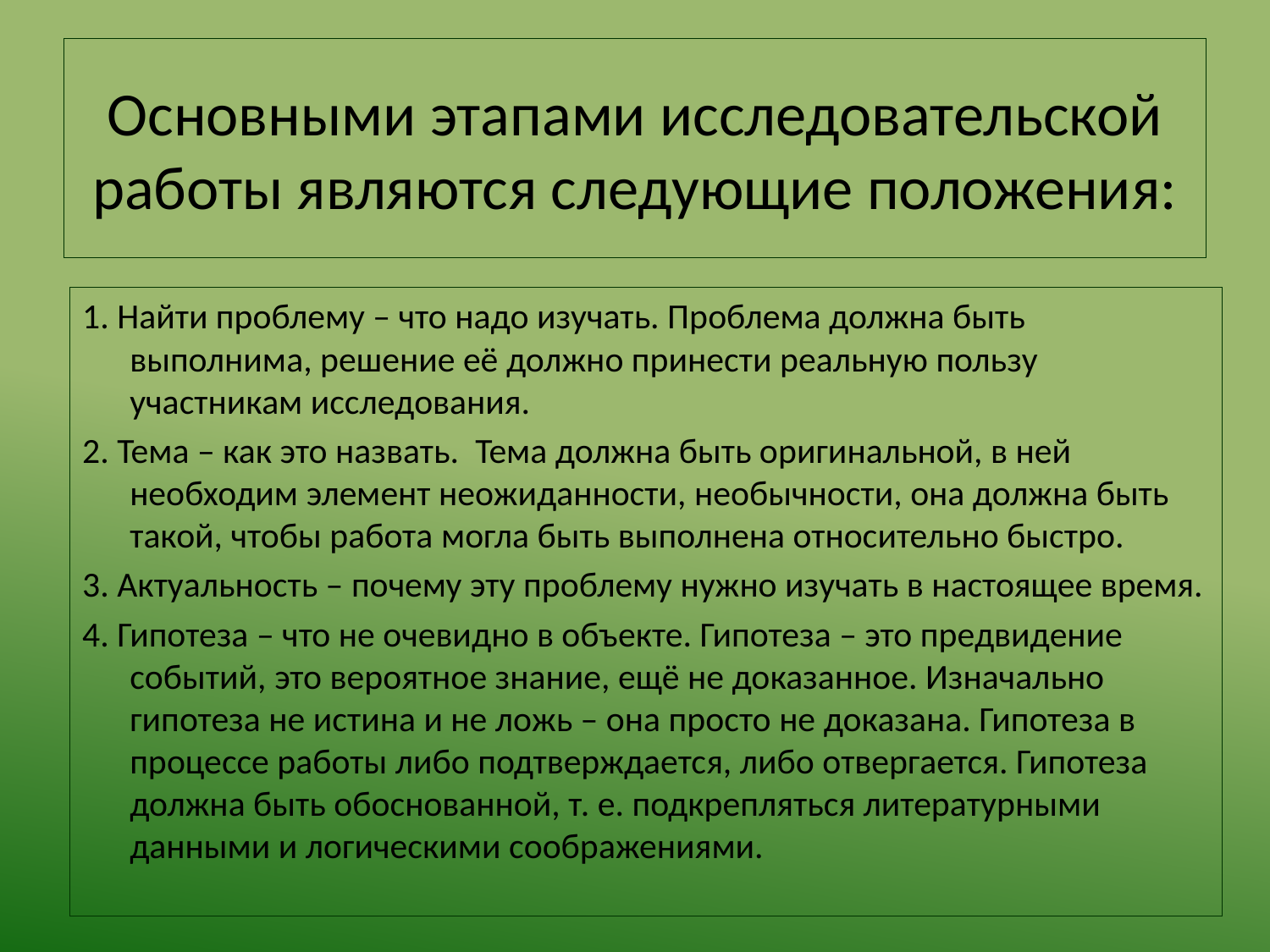

# Основными этапами исследовательской работы являются следующие положения:
1. Найти проблему – что надо изучать. Проблема должна быть выполнима, решение её должно принести реальную пользу участникам исследования.
2. Тема – как это назвать.  Тема должна быть оригинальной, в ней необходим элемент неожиданности, необычности, она должна быть такой, чтобы работа могла быть выполнена относительно быстро.
3. Актуальность – почему эту проблему нужно изучать в настоящее время.
4. Гипотеза – что не очевидно в объекте. Гипотеза – это предвидение событий, это вероятное знание, ещё не доказанное. Изначально гипотеза не истина и не ложь – она просто не доказана. Гипотеза в процессе работы либо подтверждается, либо отвергается. Гипотеза должна быть обоснованной, т. е. подкрепляться литературными данными и логическими соображениями.